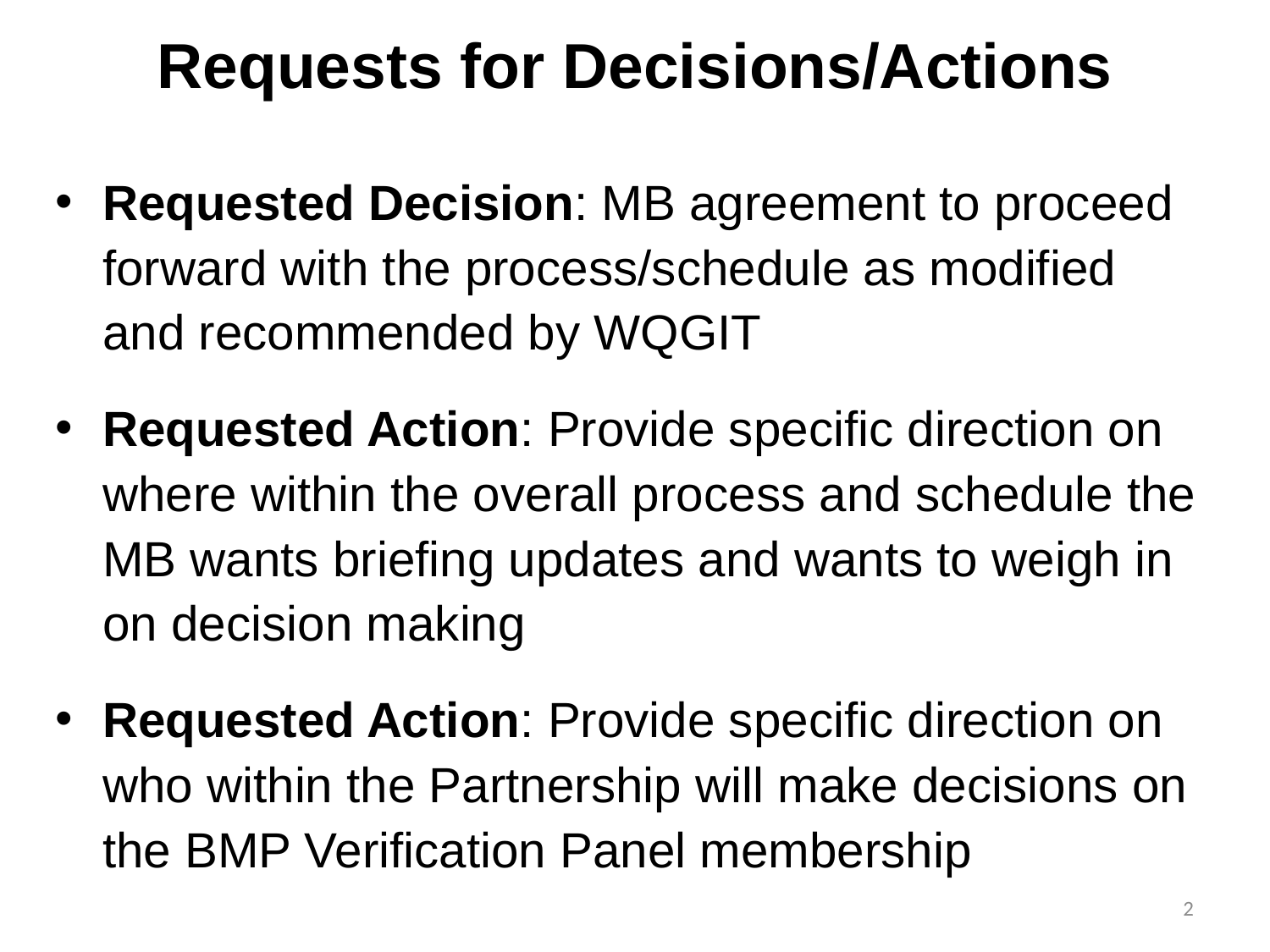

# Requests for Decisions/Actions
Requested Decision: MB agreement to proceed forward with the process/schedule as modified and recommended by WQGIT
Requested Action: Provide specific direction on where within the overall process and schedule the MB wants briefing updates and wants to weigh in on decision making
Requested Action: Provide specific direction on who within the Partnership will make decisions on the BMP Verification Panel membership

2